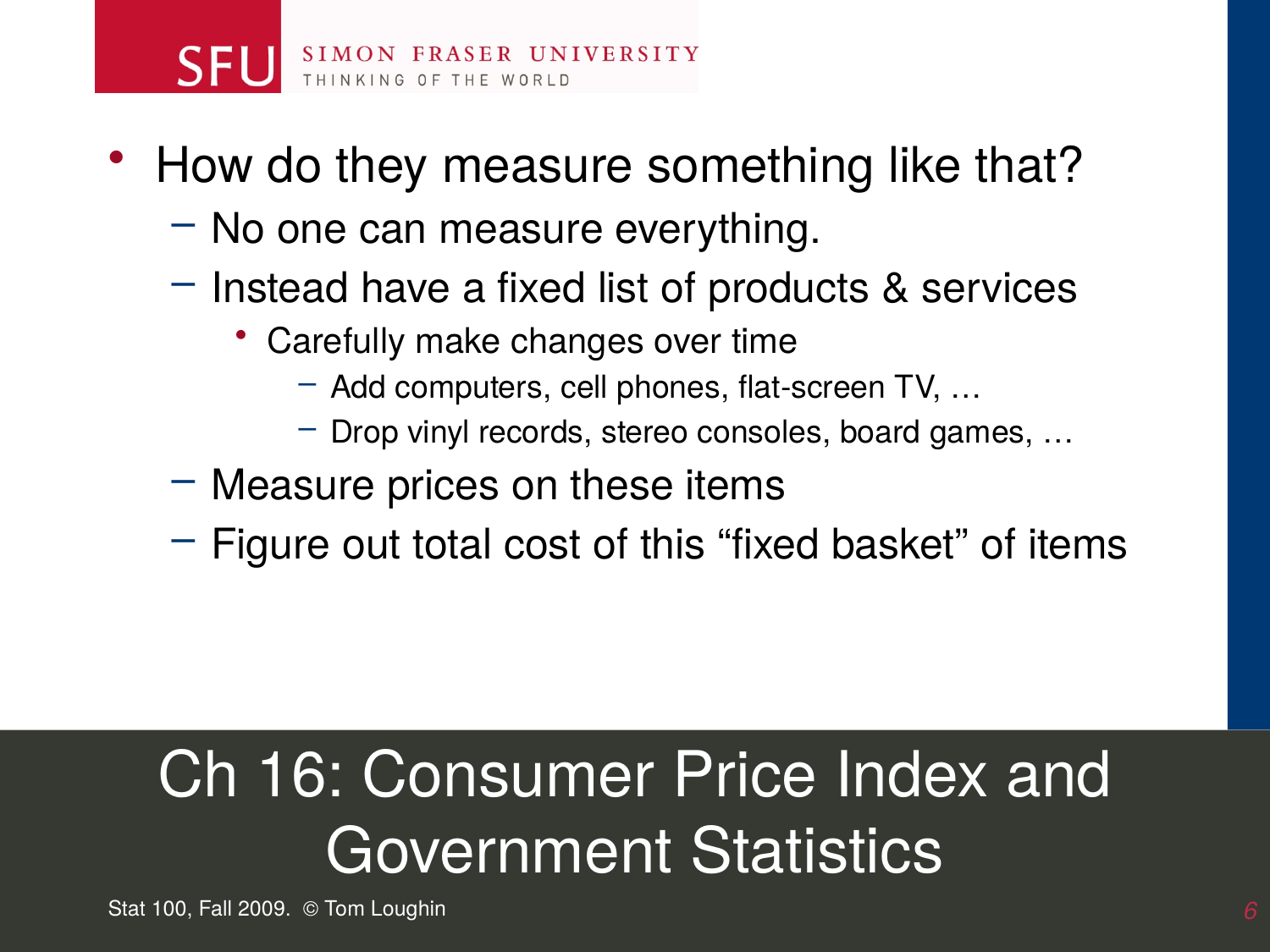

How do they measure something like that?
No one can measure everything.
Instead have a fixed list of products & services
Carefully make changes over time
Add computers, cell phones, flat-screen TV, …
Drop vinyl records, stereo consoles, board games, …
Measure prices on these items
Figure out total cost of this “fixed basket” of items

# Ch 16: Consumer Price Index and Government Statistics
Stat 100, Fall 2009.  © Tom Loughin
6